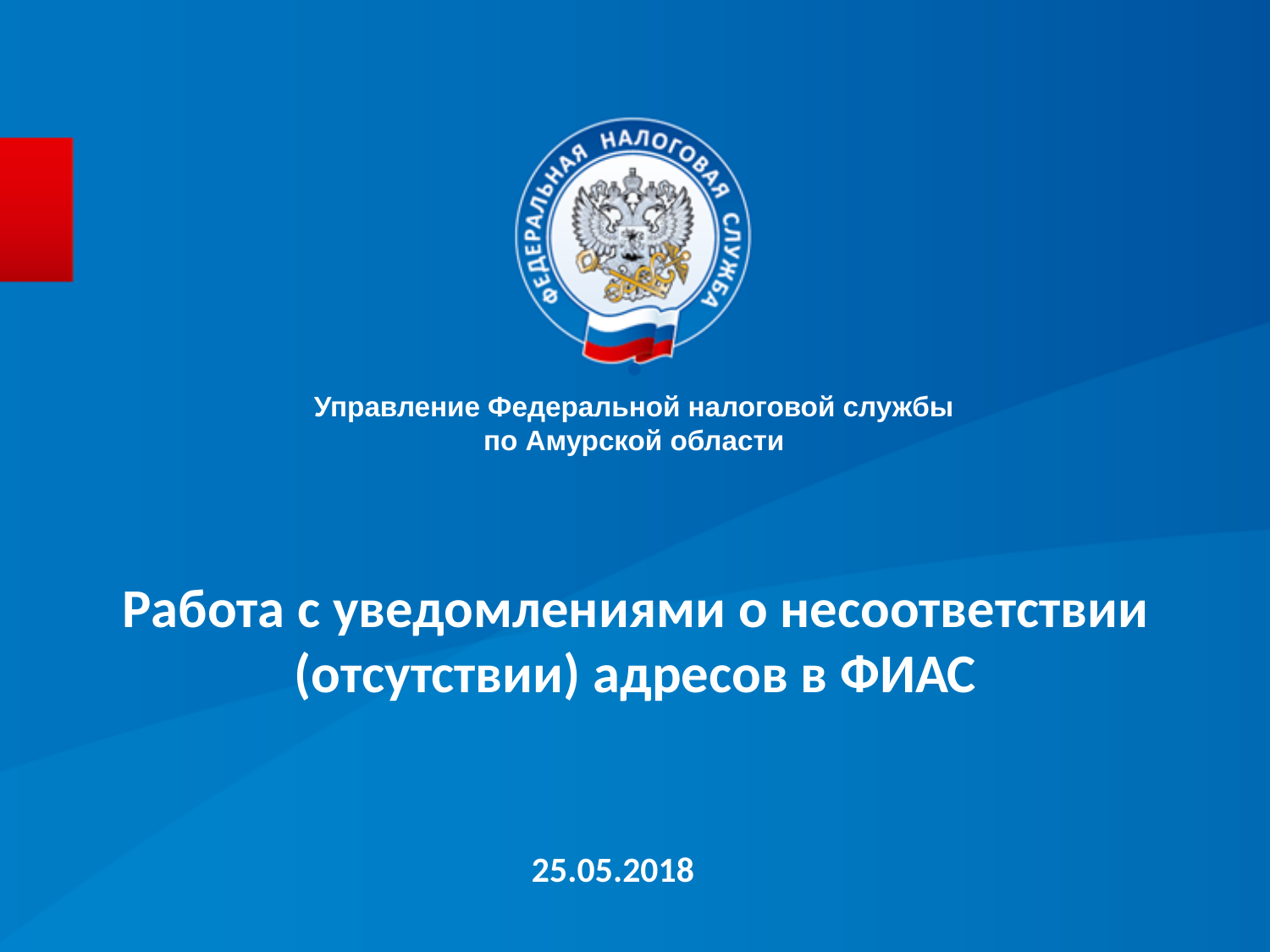

Управление Федеральной налоговой службы
по Амурской области
# Работа с уведомлениями о несоответствии (отсутствии) адресов в ФИАС
25.05.2018